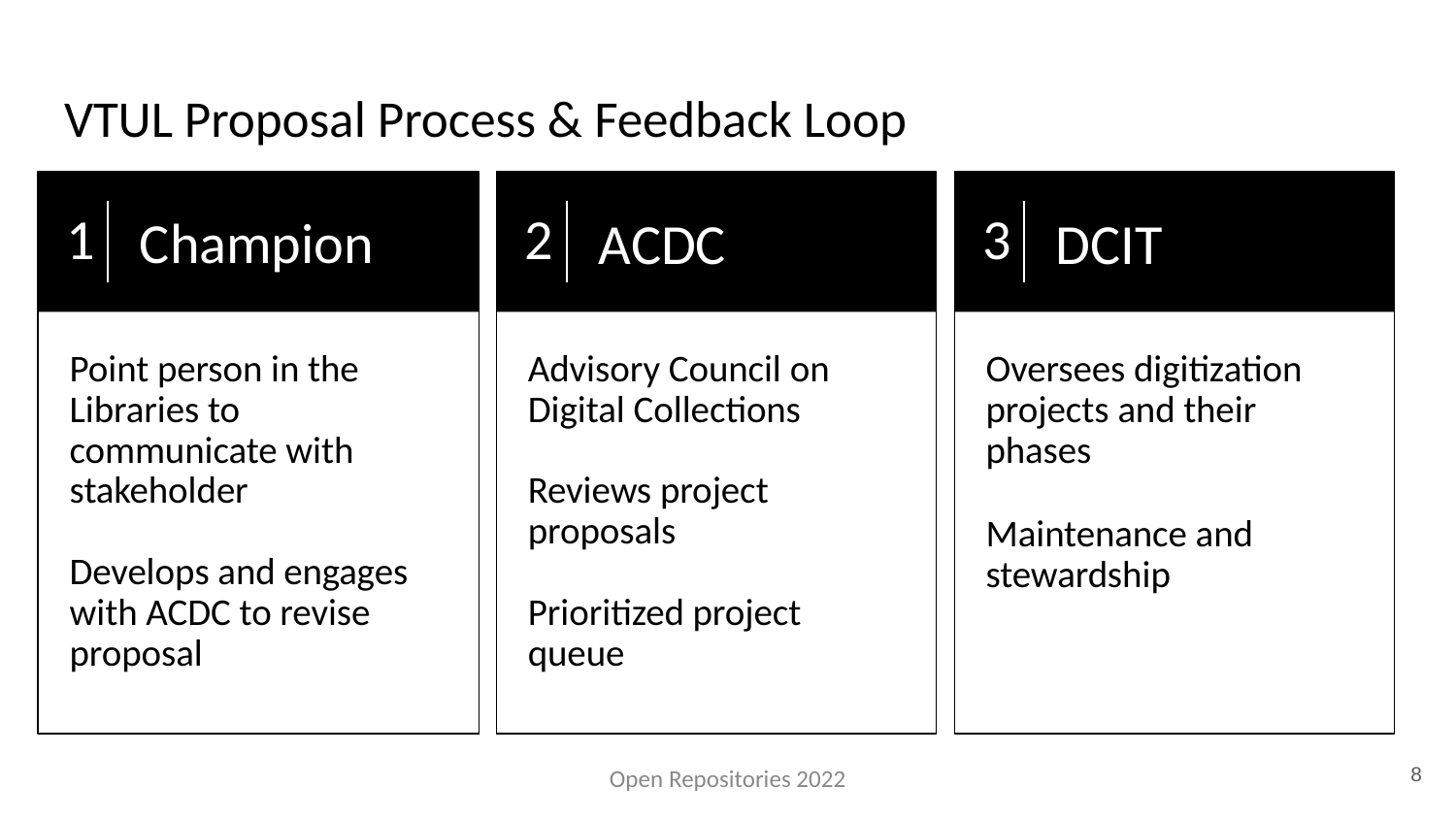

# VTUL Proposal Process & Feedback Loop
1
Champion
2
3

ACDC
DCIT
Point person in the Libraries to communicate with stakeholder

Develops and engages with ACDC to revise proposal
Advisory Council on Digital Collections

Reviews project proposals

Prioritized project queue

Oversees digitization projects and their phases
Maintenance and stewardship

8